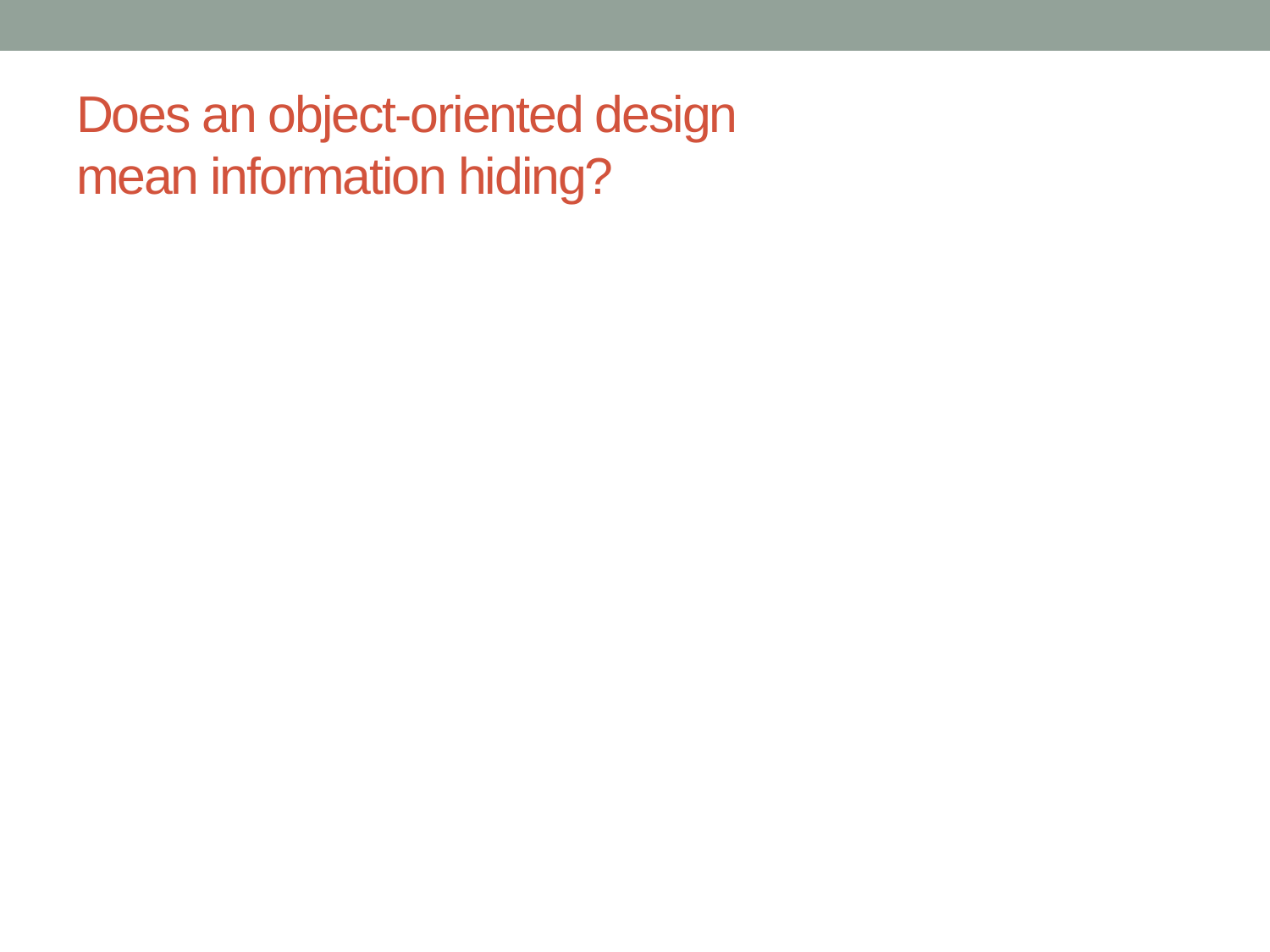

# Does an object-oriented design mean information hiding?